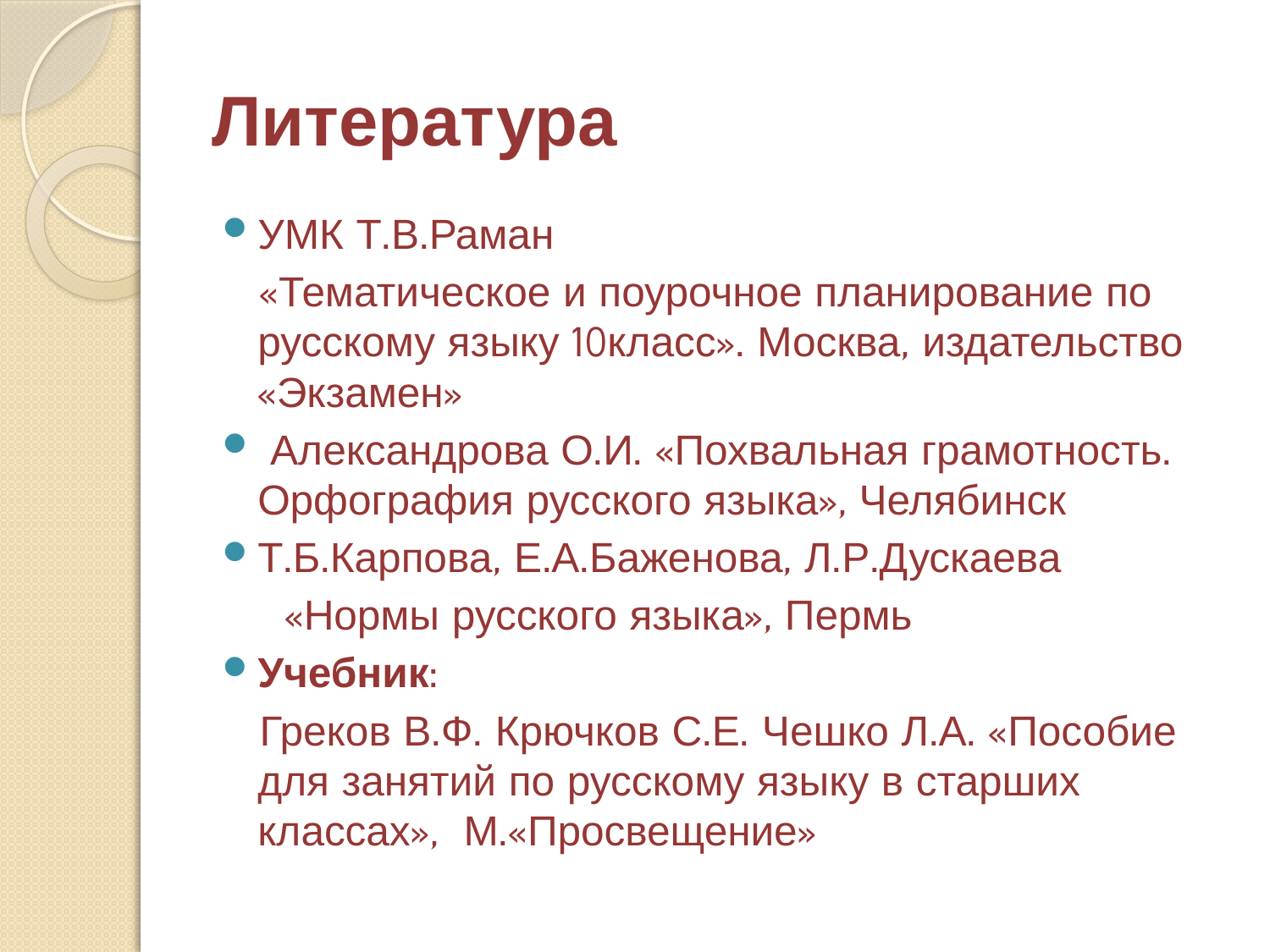

# Литература
УМК Т.В.Раман
   «Тематическое и поурочное планирование по русскому языку 10класс». Москва, издательство «Экзамен»
 Александрова О.И. «Похвальная грамотность. Орфография русского языка», Челябинск
Т.Б.Карпова, Е.А.Баженова, Л.Р.Дускаева
     «Нормы русского языка», Пермь
Учебник:
   Греков В.Ф. Крючков С.Е. Чешко Л.А. «Пособие для занятий по русскому языку в старших классах»,  М.«Просвещение»